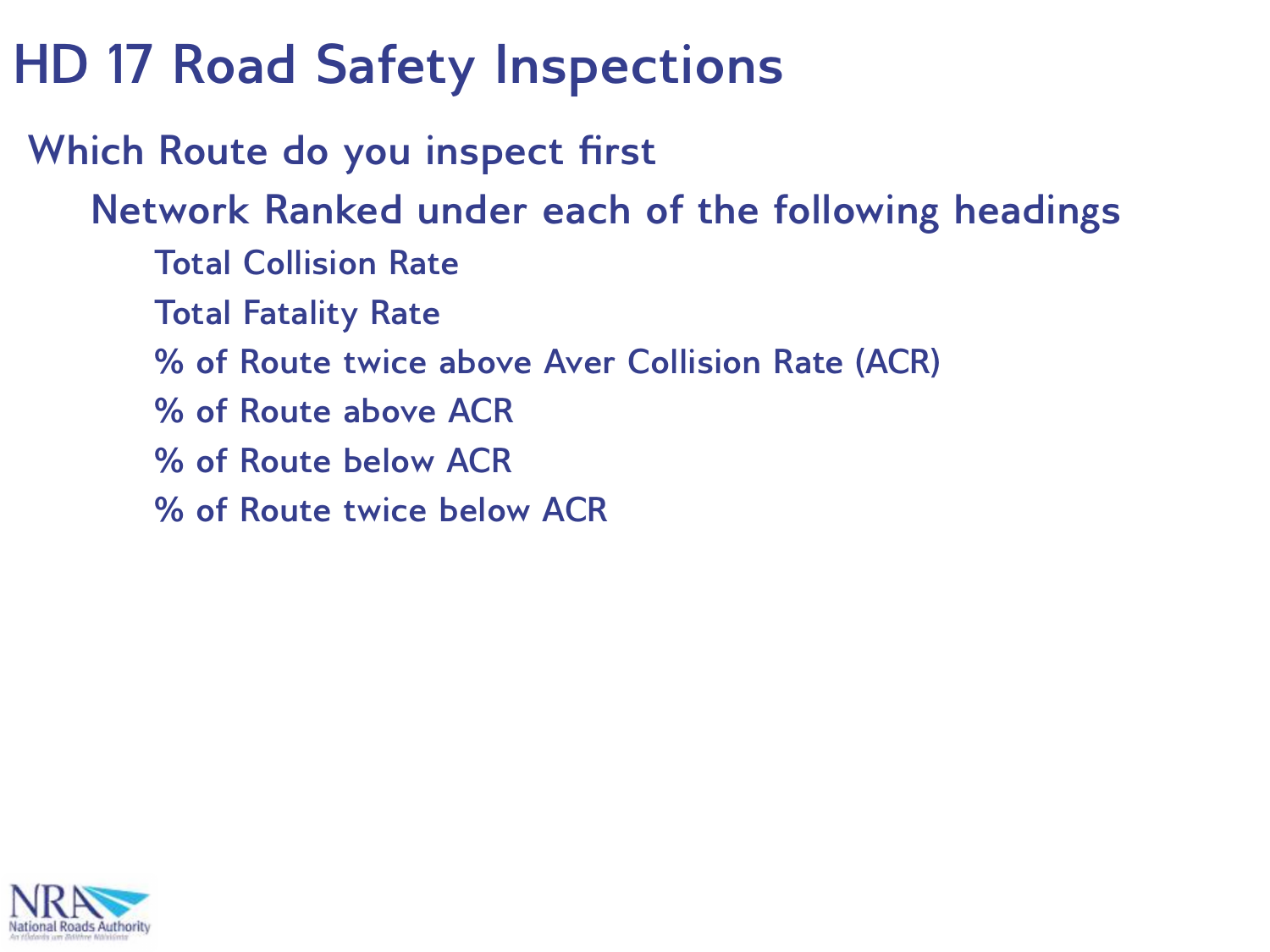

# HD 17 Road Safety Inspections
Which Route do you inspect first
Network Ranked under each of the following headings
Total Collision Rate
Total Fatality Rate
% of Route twice above Aver Collision Rate (ACR)
% of Route above ACR
% of Route below ACR
% of Route twice below ACR